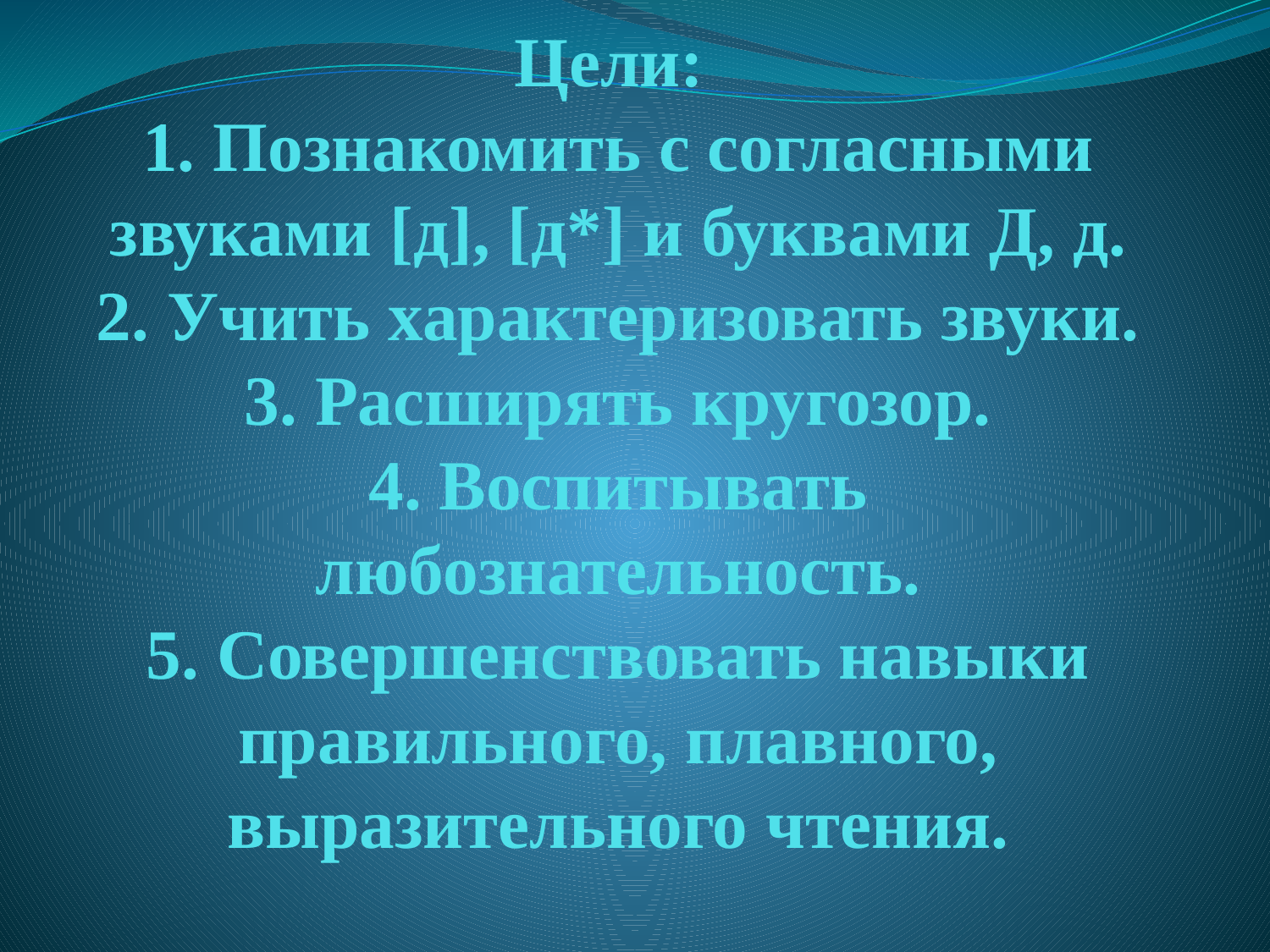

# Цели: 1. Познакомить с согласными звуками [д], [д*] и буквами Д, д. 2. Учить характеризовать звуки. 3. Расширять кругозор. 4. Воспитывать любознательность. 5. Совершенствовать навыки правильного, плавного, выразительного чтения.